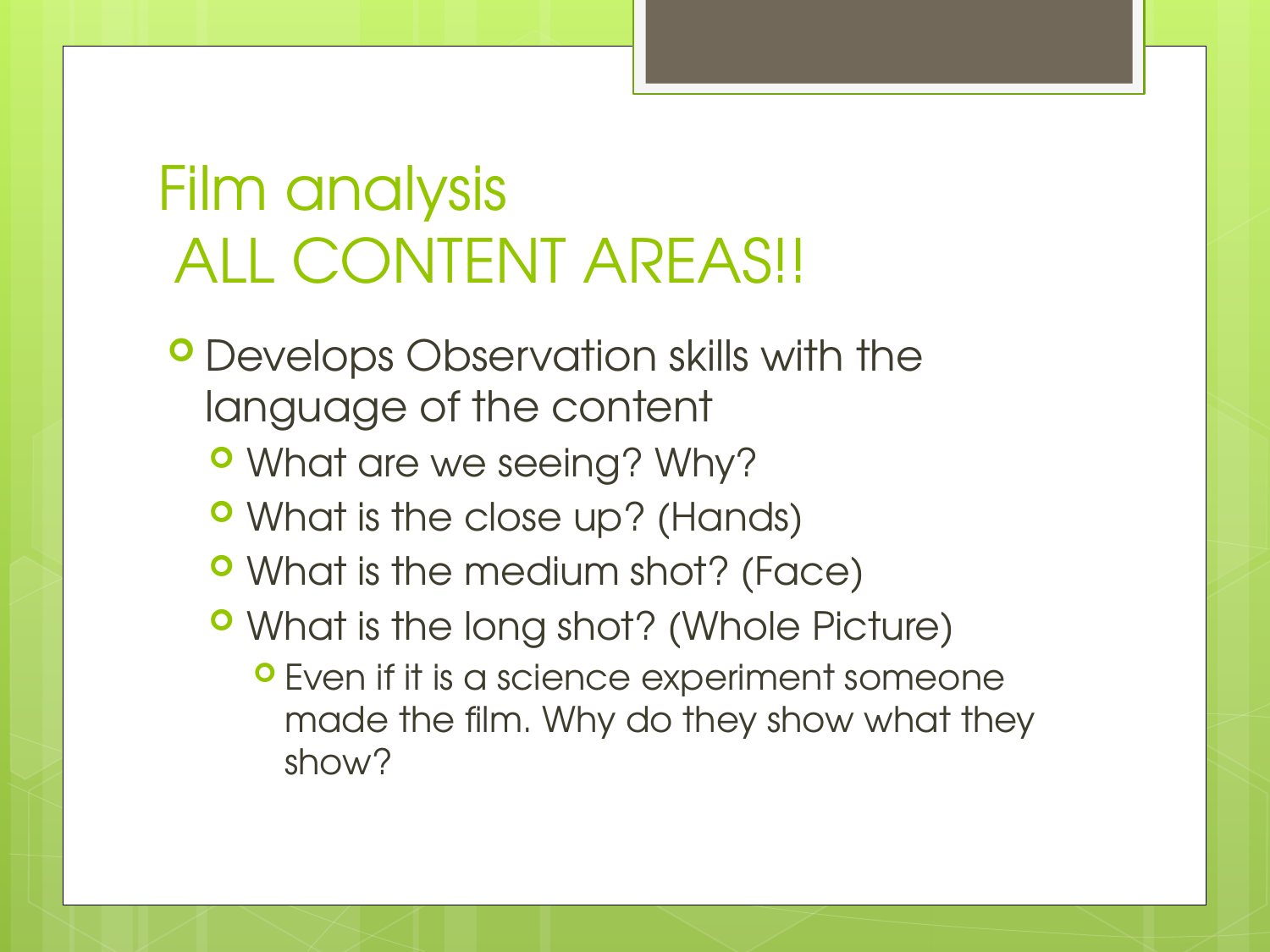

# Film analysis ALL CONTENT AREAS!!
Develops Observation skills with the language of the content
What are we seeing? Why?
What is the close up? (Hands)
What is the medium shot? (Face)
What is the long shot? (Whole Picture)
Even if it is a science experiment someone made the film. Why do they show what they show?